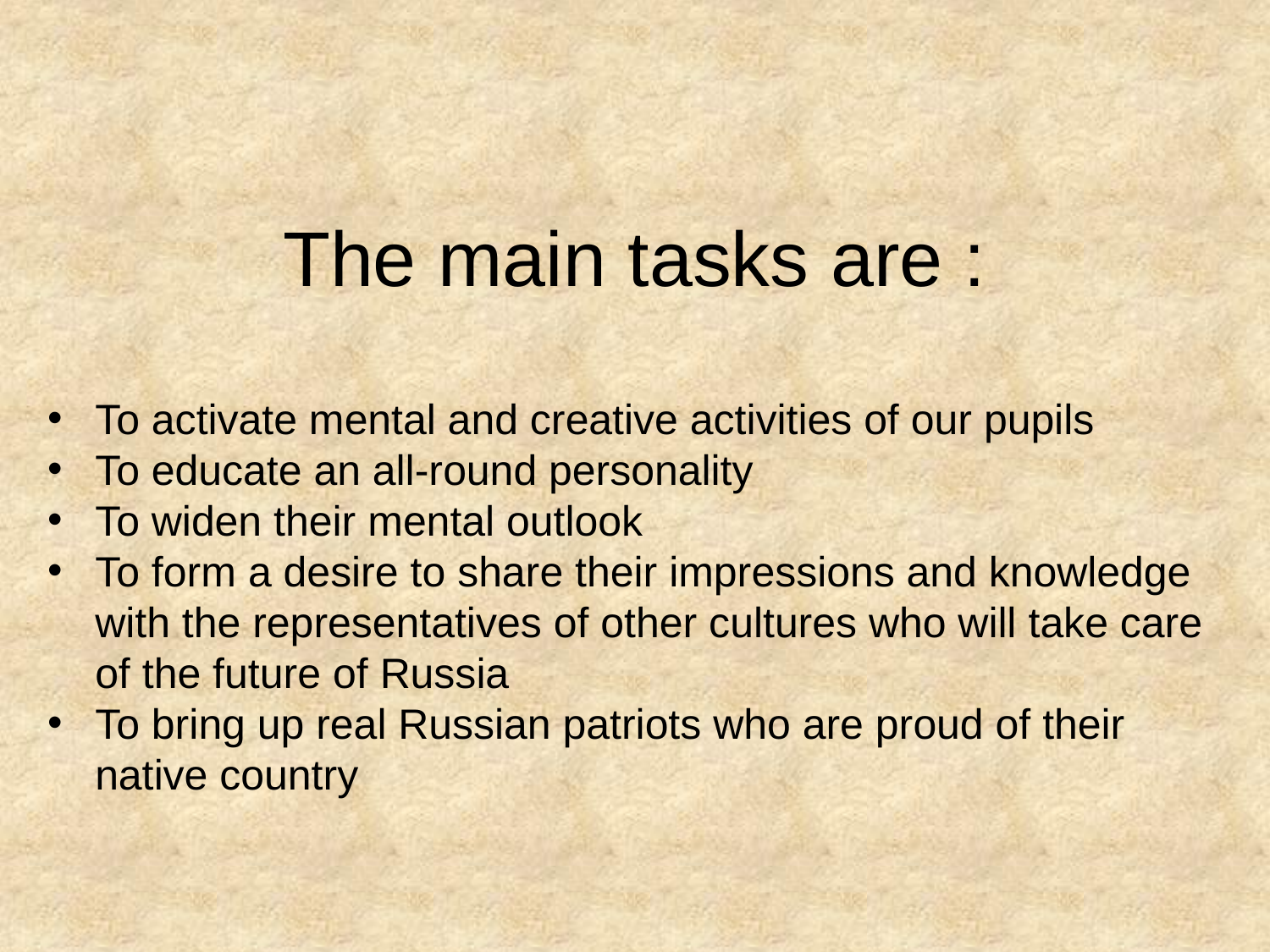

# The main tasks are :
To activate mental and creative activities of our pupils
To educate an all-round personality
To widen their mental outlook
To form a desire to share their impressions and knowledge with the representatives of other cultures who will take care of the future of Russia
To bring up real Russian patriots who are proud of their native country